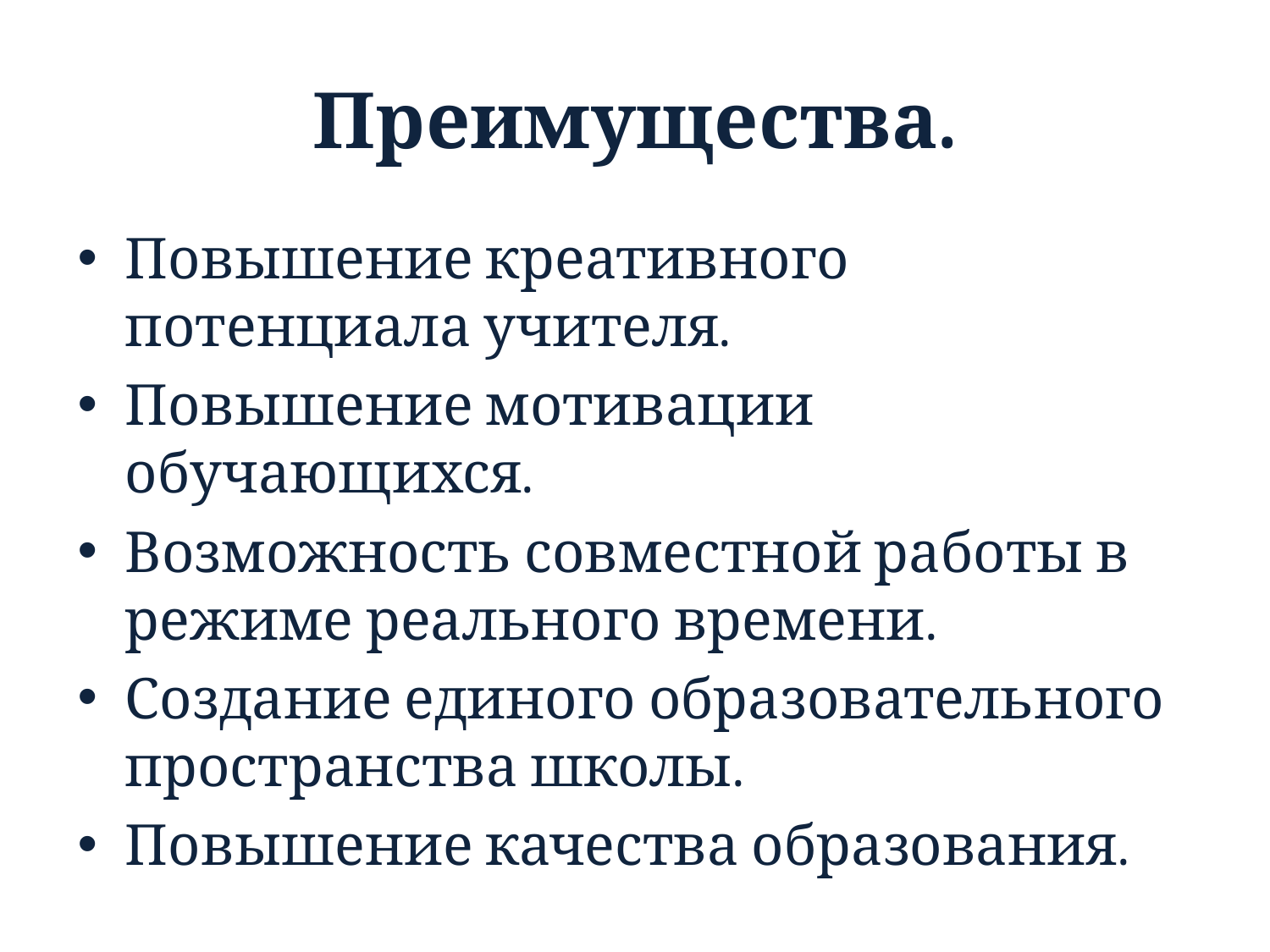

# Преимущества.
Повышение креативного потенциала учителя.
Повышение мотивации обучающихся.
Возможность совместной работы в режиме реального времени.
Создание единого образовательного пространства школы.
Повышение качества образования.